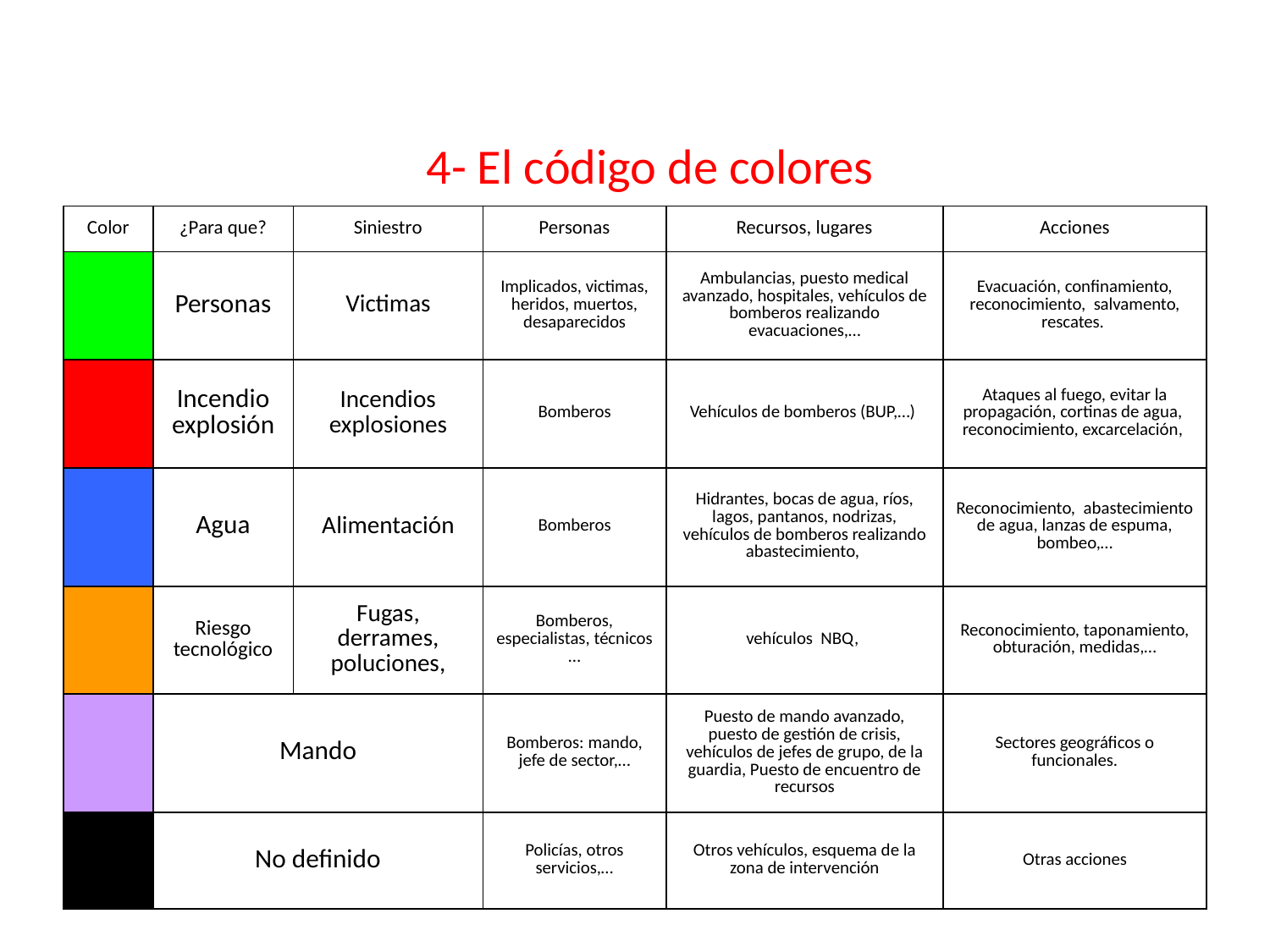

# 4- El código de colores
| Color | ¿Para que? | Siniestro | Personas | Recursos, lugares | Acciones |
| --- | --- | --- | --- | --- | --- |
|  | Personas | Victimas | Implicados, victimas, heridos, muertos, desaparecidos | Ambulancias, puesto medical avanzado, hospitales, vehículos de bomberos realizando evacuaciones,… | Evacuación, confinamiento, reconocimiento, salvamento, rescates. |
|  | Incendio explosión | Incendios explosiones | Bomberos | Vehículos de bomberos (BUP,…) | Ataques al fuego, evitar la propagación, cortinas de agua, reconocimiento, excarcelación, |
|  | Agua | Alimentación | Bomberos | Hidrantes, bocas de agua, ríos, lagos, pantanos, nodrizas, vehículos de bomberos realizando abastecimiento, | Reconocimiento, abastecimiento de agua, lanzas de espuma, bombeo,… |
|  | Riesgo tecnológico | Fugas, derrames, poluciones, | Bomberos, especialistas, técnicos … | vehículos NBQ, | Reconocimiento, taponamiento, obturación, medidas,… |
|  | Mando |  | Bomberos: mando, jefe de sector,… | Puesto de mando avanzado, puesto de gestión de crisis, vehículos de jefes de grupo, de la guardia, Puesto de encuentro de recursos | Sectores geográficos o funcionales. |
|  | No definido |  | Policías, otros servicios,… | Otros vehículos, esquema de la zona de intervención | Otras acciones |